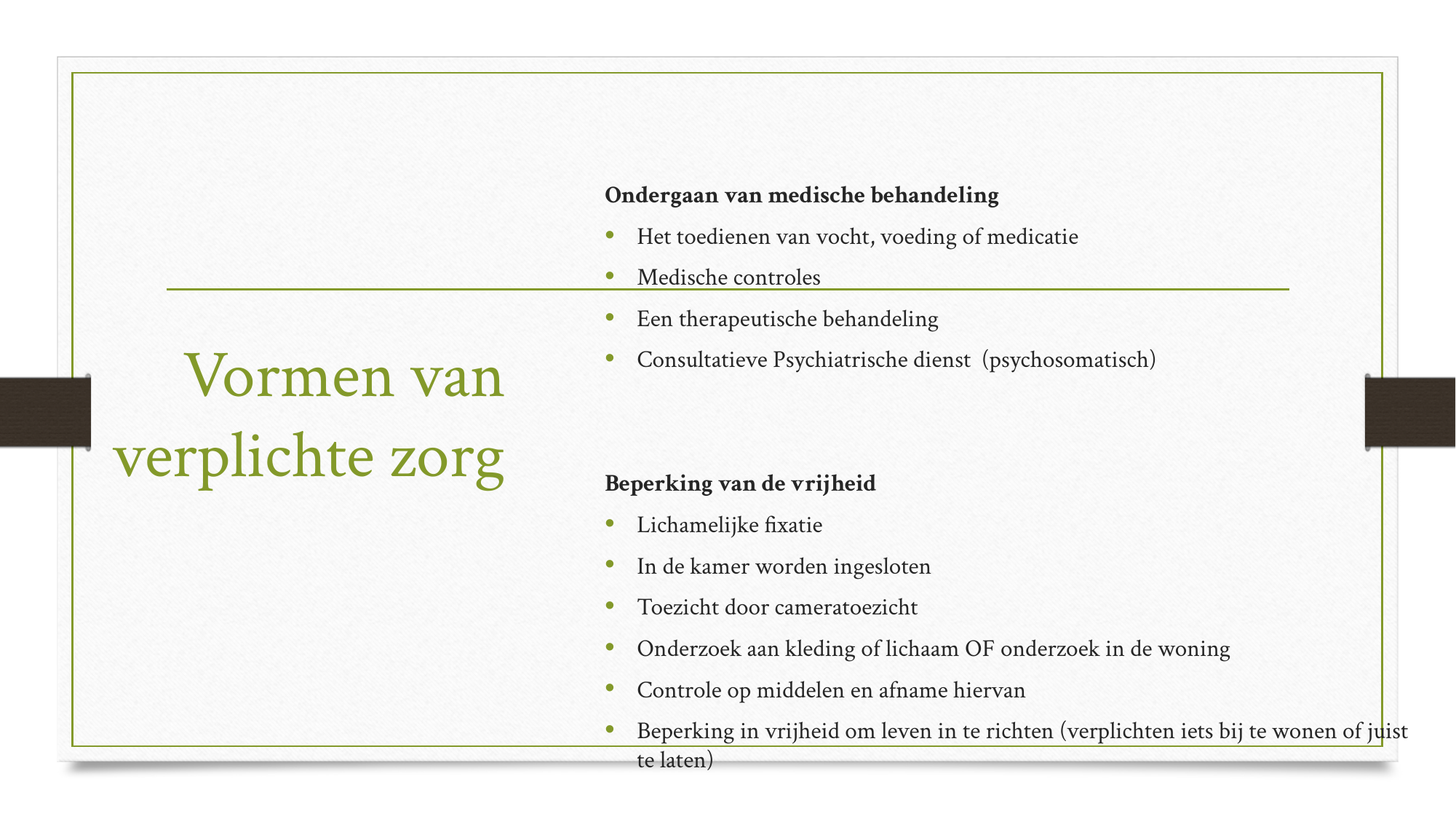

Ondergaan van medische behandeling
Het toedienen van vocht, voeding of medicatie
Medische controles
Een therapeutische behandeling
Consultatieve Psychiatrische dienst  (psychosomatisch)

Beperking van de vrijheid
Lichamelijke fixatie
In de kamer worden ingesloten
Toezicht door cameratoezicht
Onderzoek aan kleding of lichaam OF onderzoek in de woning
Controle op middelen en afname hiervan
Beperking in vrijheid om leven in te richten (verplichten iets bij te wonen of juist te laten)

# Vormen van verplichte zorg